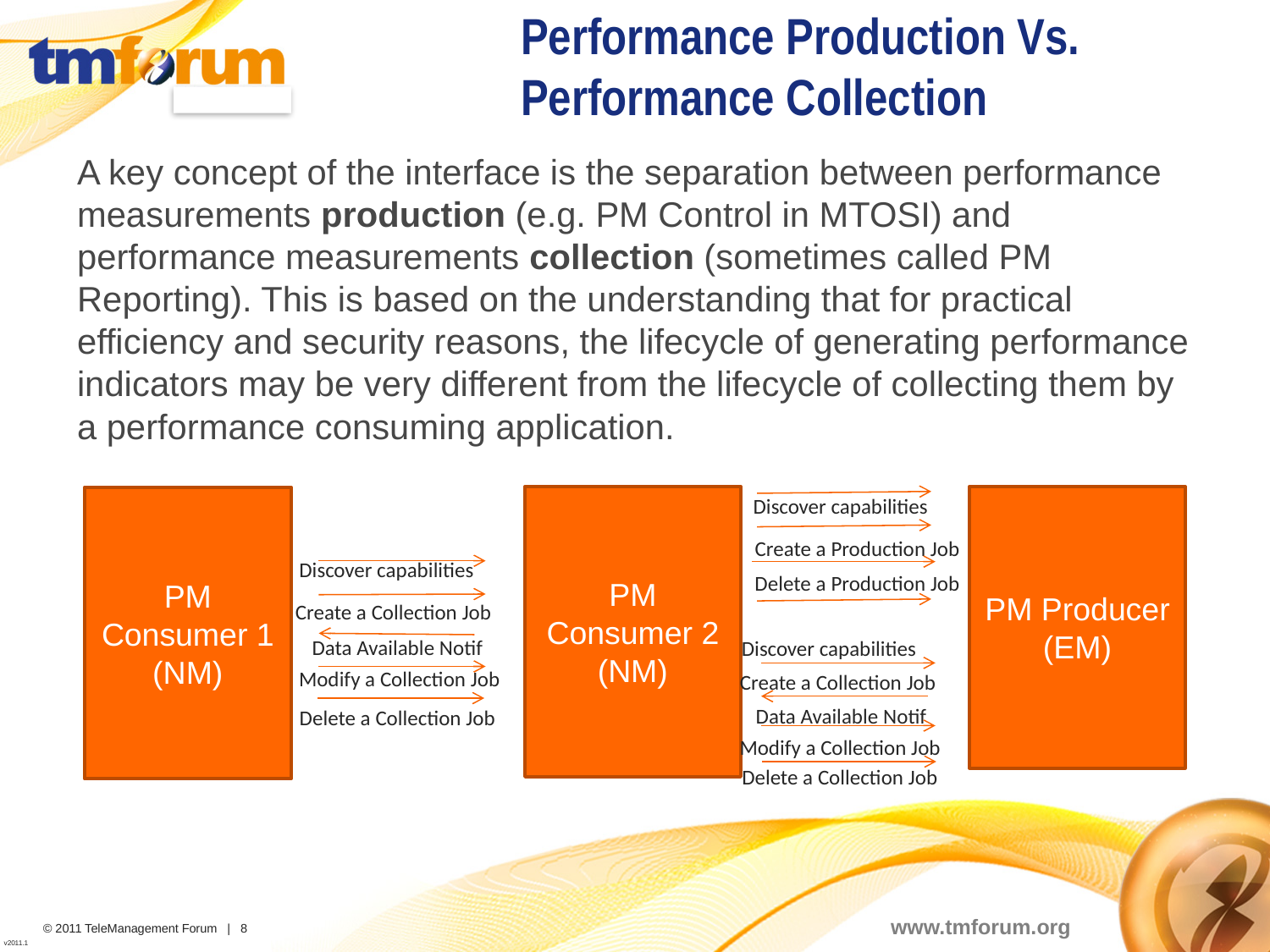

# Performance Production Vs. Performance Collection
A key concept of the interface is the separation between performance measurements production (e.g. PM Control in MTOSI) and performance measurements collection (sometimes called PM Reporting). This is based on the understanding that for practical efficiency and security reasons, the lifecycle of generating performance indicators may be very different from the lifecycle of collecting them by a performance consuming application.
PM Consumer 2 (NM)
Discover capabilities
PM Producer (EM)
PM Consumer 1 (NM)
Create a Production Job
Discover capabilities
Delete a Production Job
Create a Collection Job
Data Available Notif
Discover capabilities
Modify a Collection Job
Create a Collection Job
Data Available Notif
Delete a Collection Job
Modify a Collection Job
Delete a Collection Job